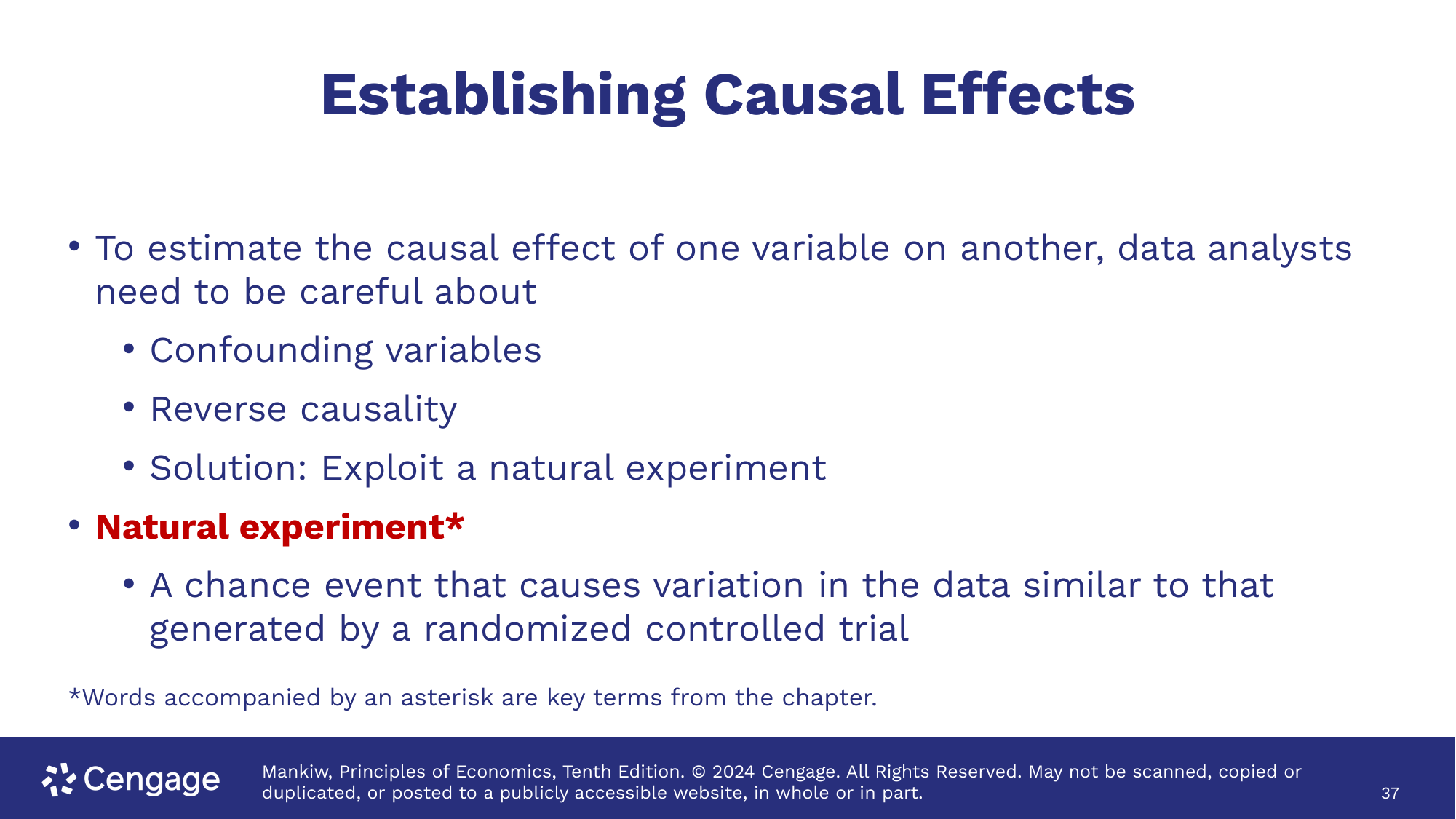

# Establishing Causal Effects
To estimate the causal effect of one variable on another, data analysts need to be careful about
Confounding variables
Reverse causality
Solution: Exploit a natural experiment
Natural experiment*
A chance event that causes variation in the data similar to that generated by a randomized controlled trial

*Words accompanied by an asterisk are key terms from the chapter.